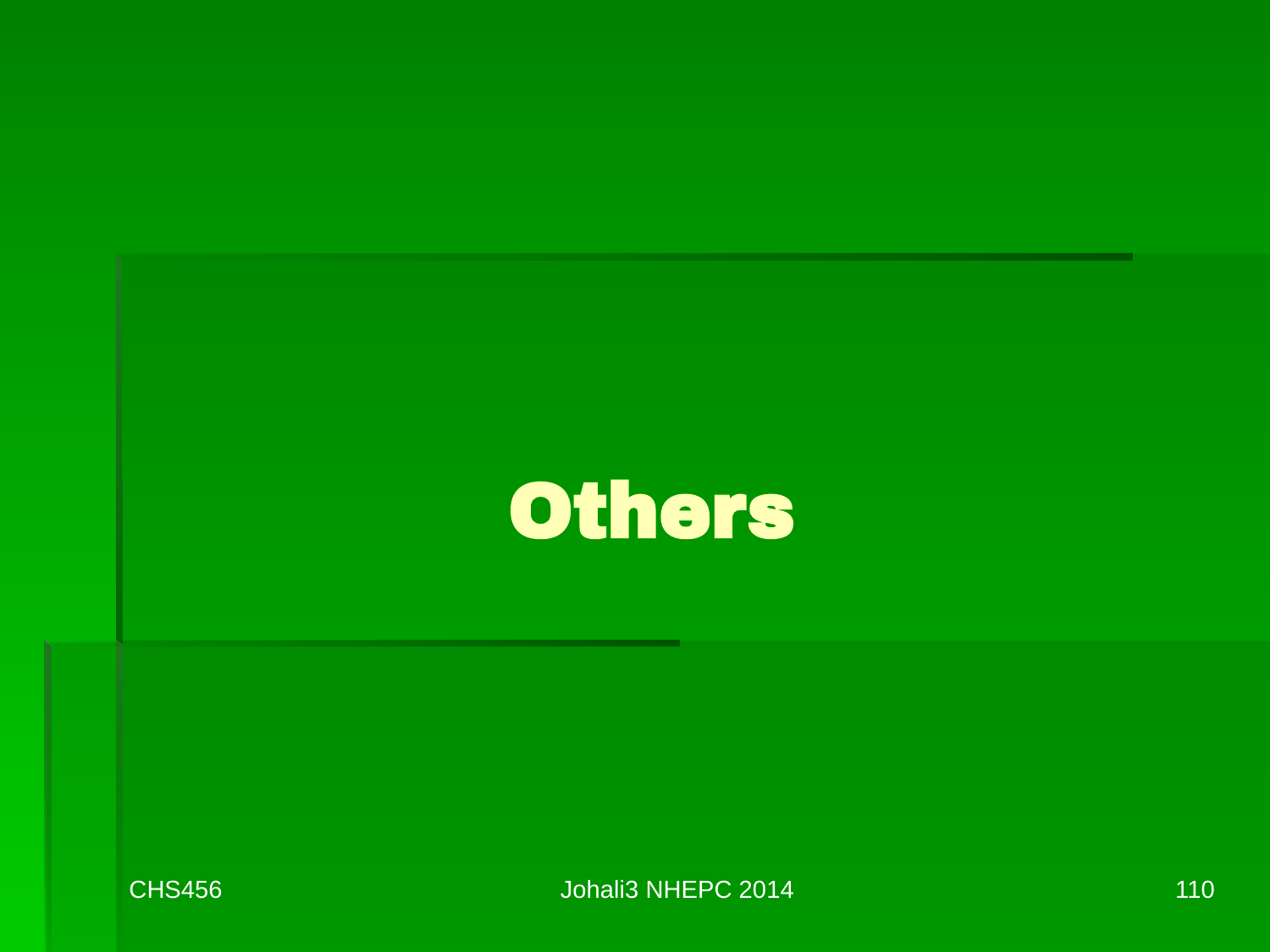

# Others
CHS456
Johali3 NHEPC 2014
110